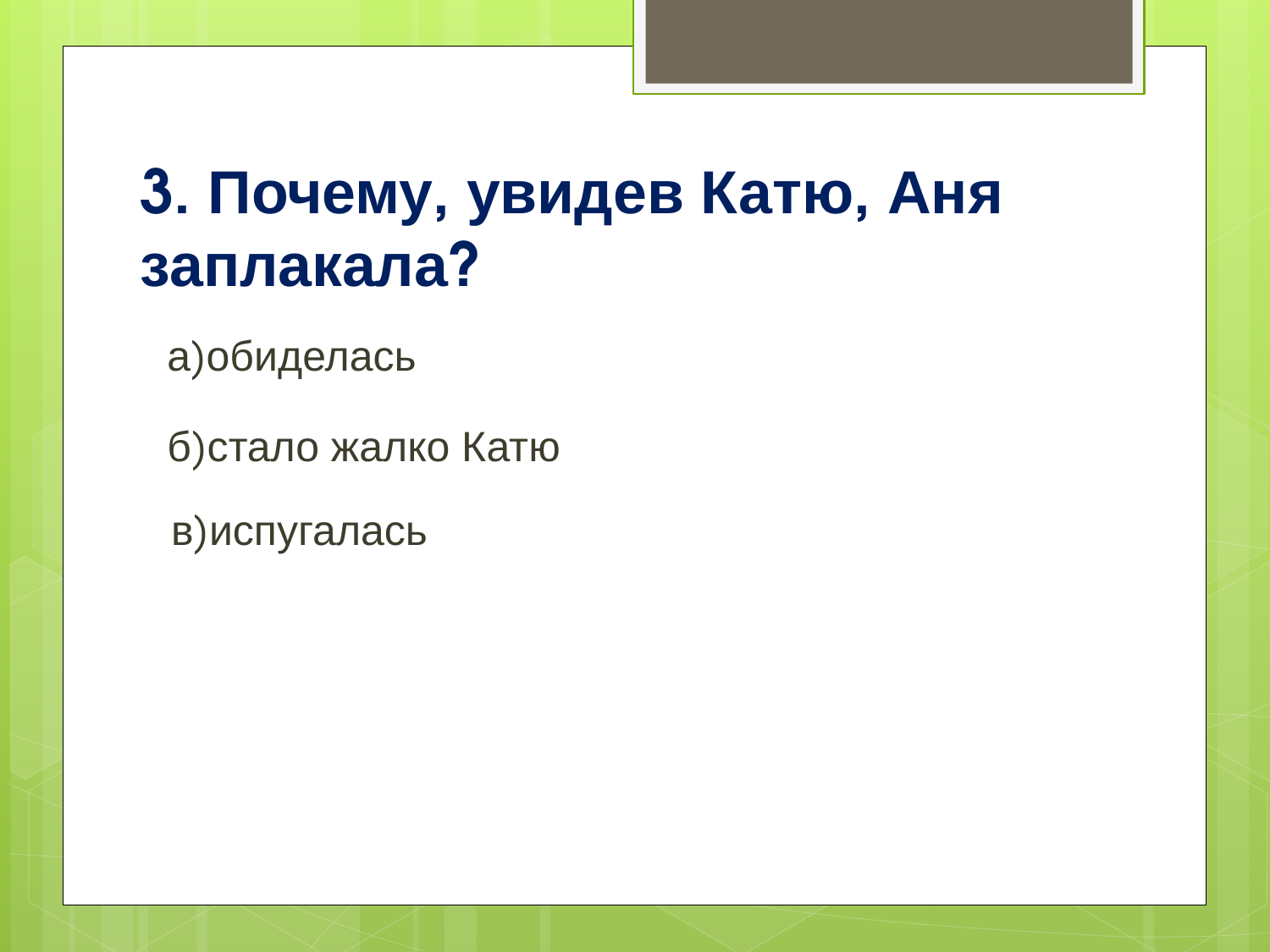

# 3. Почему, увидев Катю, Аня заплакала?
а)обиделась
б)стало жалко Катю
в)испугалась